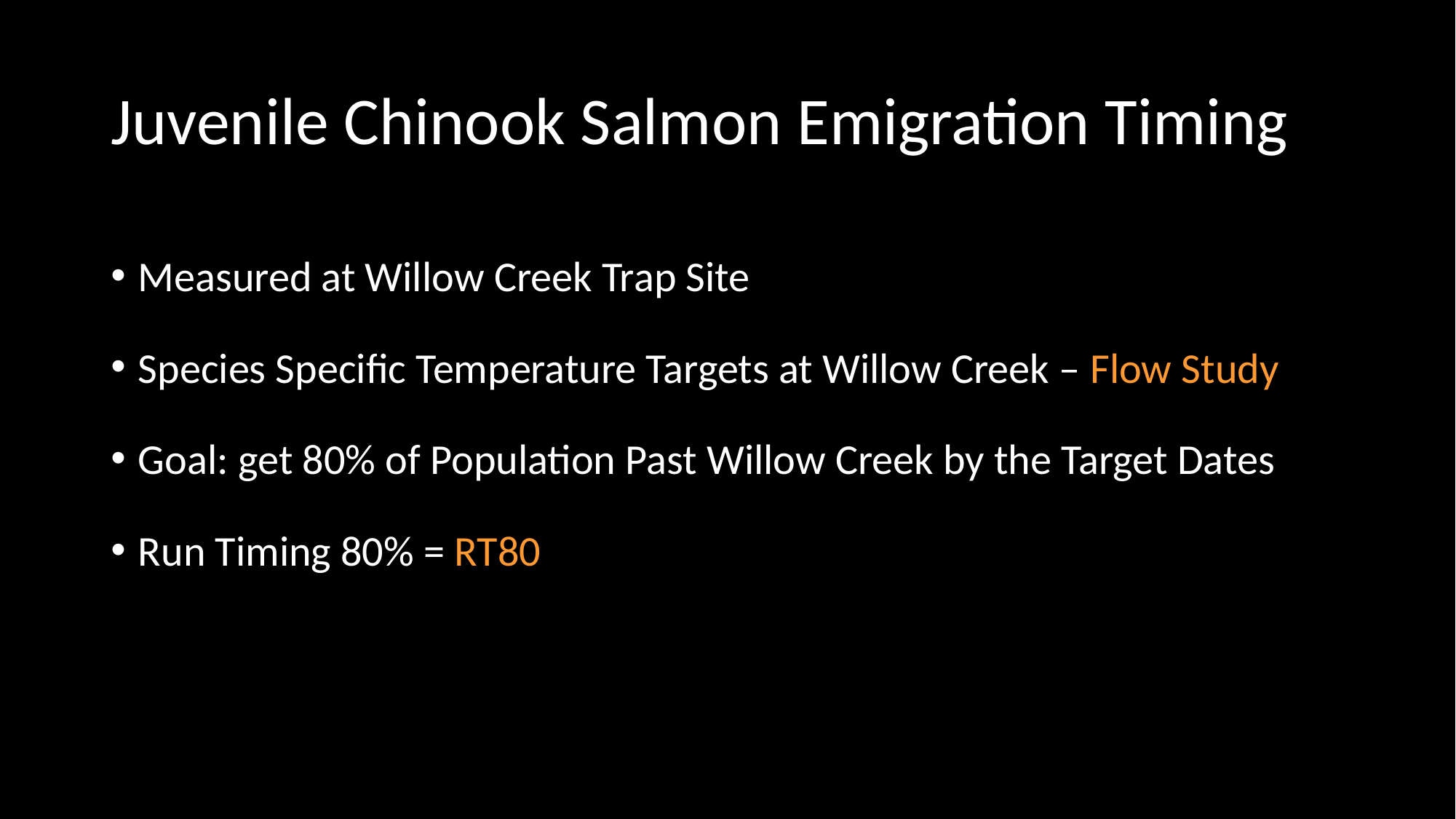

# Juvenile Chinook Salmon Emigration Timing
Measured at Willow Creek Trap Site
Species Specific Temperature Targets at Willow Creek – Flow Study
Goal: get 80% of Population Past Willow Creek by the Target Dates
Run Timing 80% = RT80